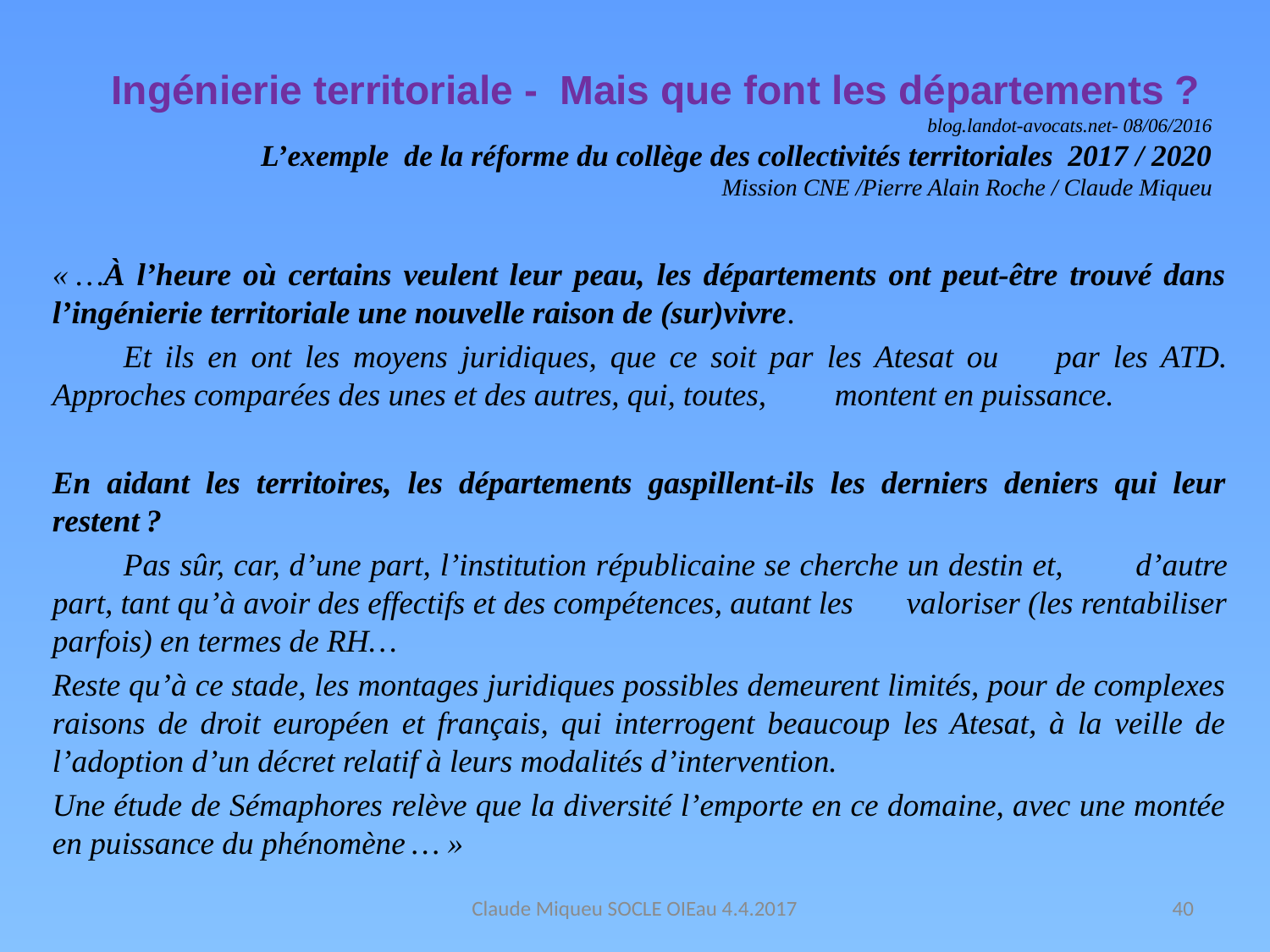

# Ingénierie territoriale -  Mais que font les départements ? blog.landot-avocats.net- 08/06/2016 L’exemple  de la réforme du collège des collectivités territoriales  2017 / 2020 Mission CNE /Pierre Alain Roche / Claude Miqueu
« …À l’heure où certains veulent leur peau, les départements ont peut-être trouvé dans l’ingénierie territoriale une nouvelle raison de (sur)vivre.
	Et ils en ont les moyens juridiques, que ce soit par les Atesat ou 	par les ATD. Approches comparées des unes et des autres, qui, toutes, 	montent en puissance.

En aidant les territoires, les départements gaspillent-ils les derniers deniers qui leur restent ?
	Pas sûr, car, d’une part, l’institution républicaine se cherche un destin et, 	d’autre part, tant qu’à avoir des effectifs et des compétences, autant les 	valoriser (les rentabiliser parfois) en termes de RH…
Reste qu’à ce stade, les montages juridiques possibles demeurent limités, pour de complexes raisons de droit européen et français, qui interrogent beaucoup les Atesat, à la veille de l’adoption d’un décret relatif à leurs modalités d’intervention.
Une étude de Sémaphores relève que la diversité l’emporte en ce domaine, avec une montée en puissance du phénomène … »

Claude Miqueu SOCLE OIEau 4.4.2017
40